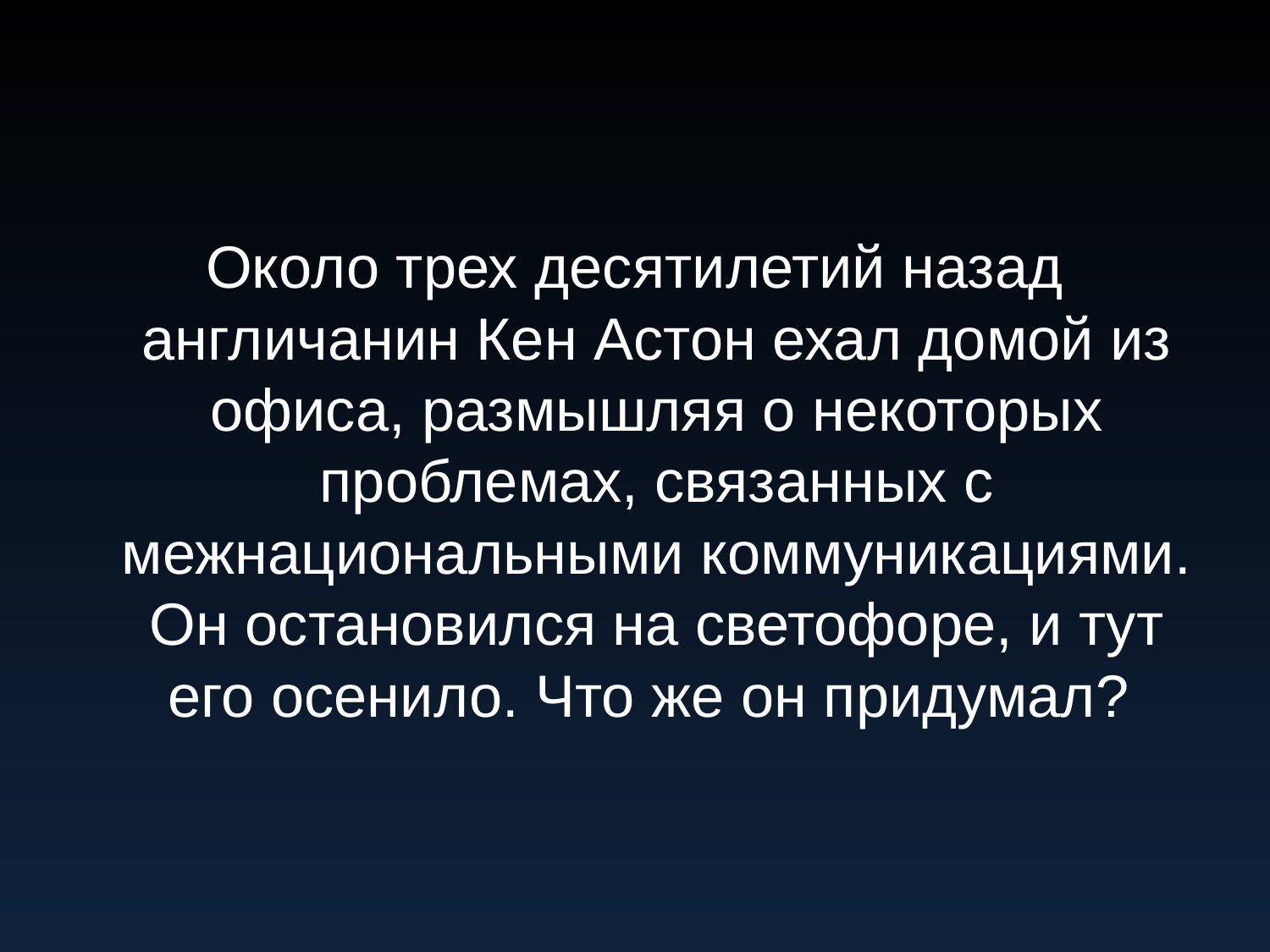

#
Около трех десятилетий назад англичанин Кен Астон ехал домой из офиса, размышляя о некоторых проблемах, связанных с межнациональными коммуникациями. Он остановился на светофоре, и тут его осенило. Что же он придумал?